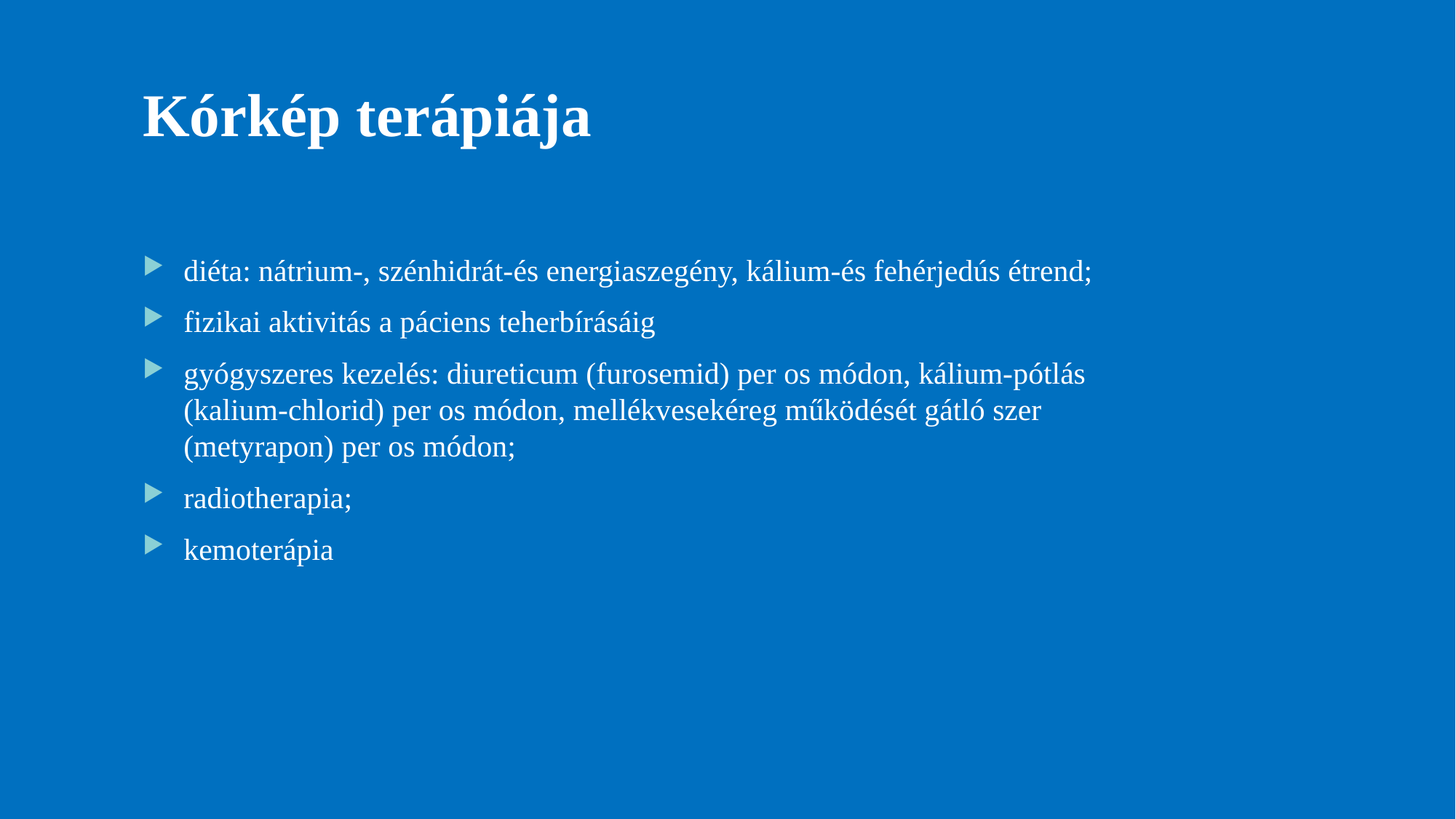

# Kórkép terápiája
diéta: nátrium-, szénhidrát-és energiaszegény, kálium-és fehérjedús étrend;
fizikai aktivitás a páciens teherbírásáig
gyógyszeres kezelés: diureticum (furosemid) per os módon, kálium-pótlás (kalium-chlorid) per os módon, mellékvesekéreg működését gátló szer (metyrapon) per os módon;
radiotherapia;
kemoterápia